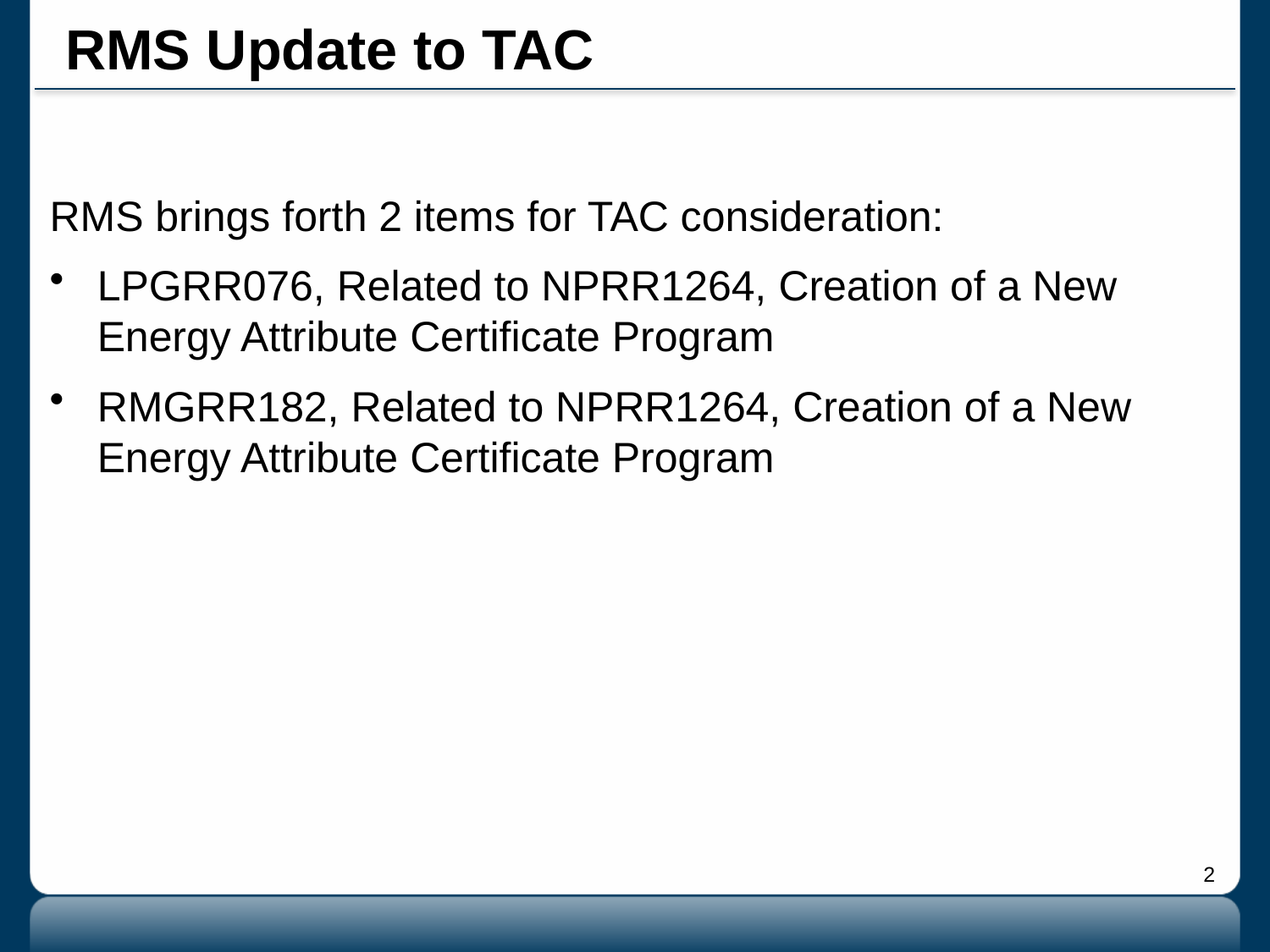

# RMS Update to TAC

RMS brings forth 2 items for TAC consideration:
LPGRR076, Related to NPRR1264, Creation of a New Energy Attribute Certificate Program
RMGRR182, Related to NPRR1264, Creation of a New Energy Attribute Certificate Program